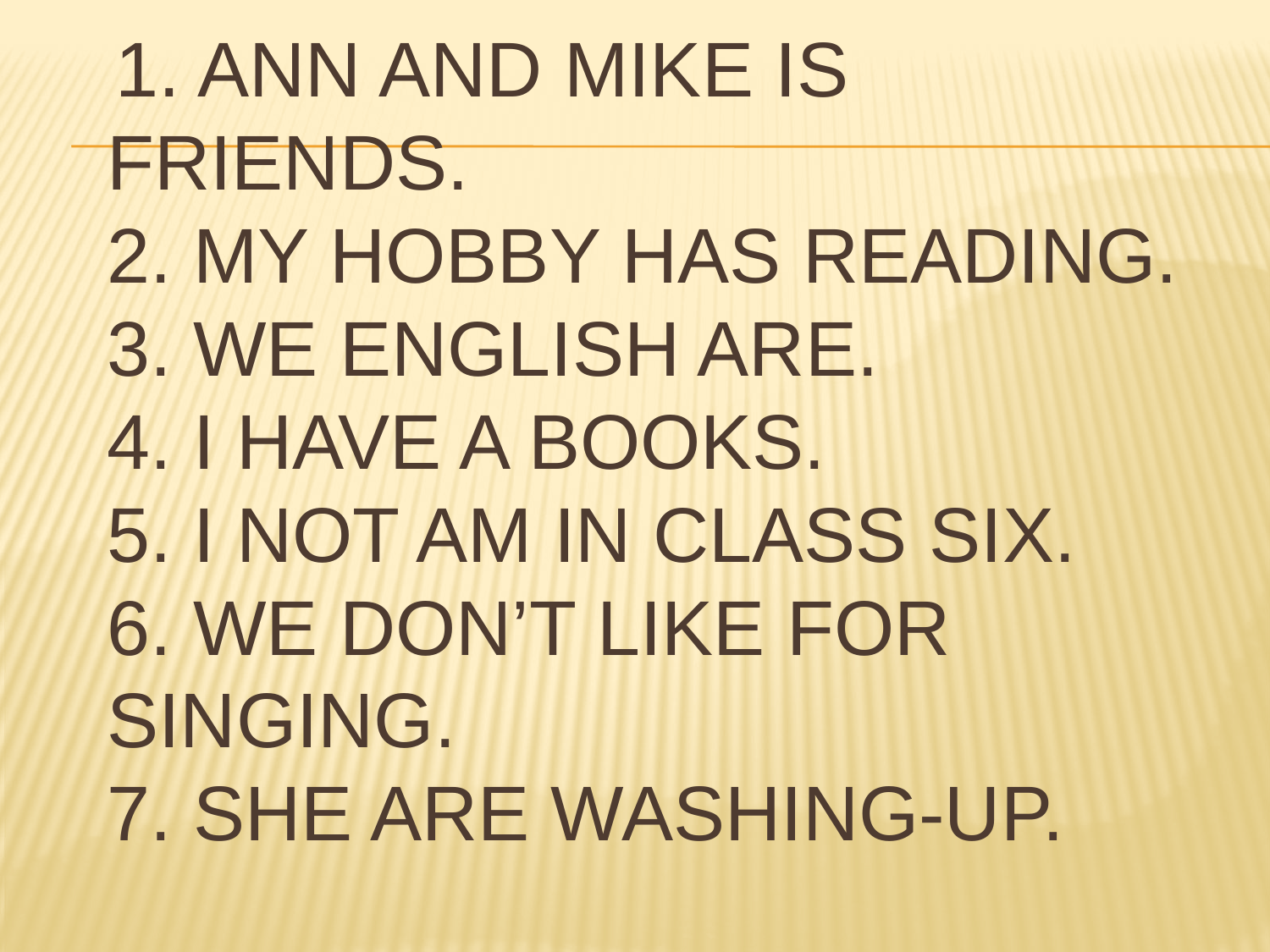

# 1. Ann and Mike is friends. 2. My hobby has reading. 3. We English are. 4. I have a books. 5. I not am in class six. 6. we don’t like for singing. 7. she are washing-up.